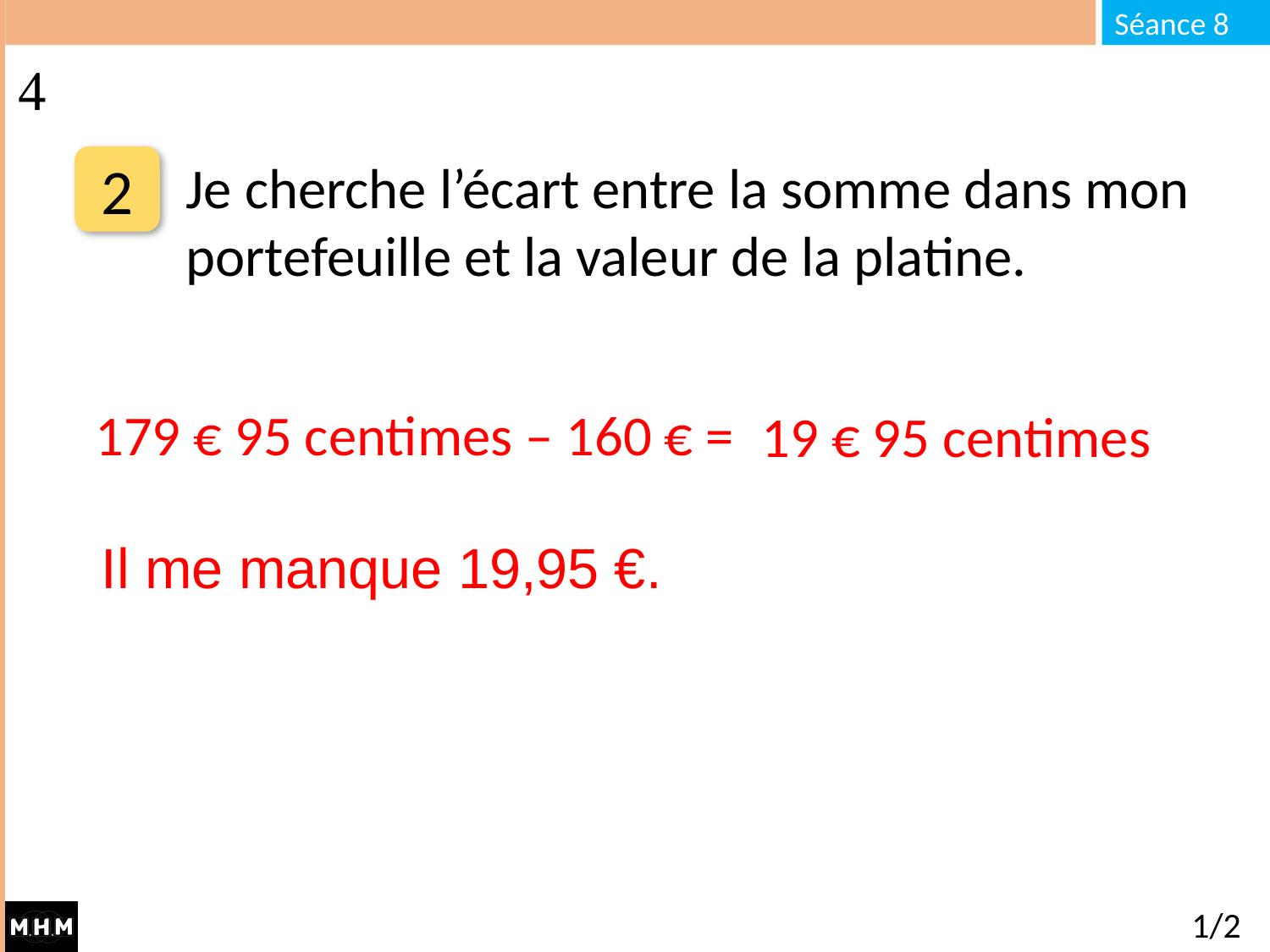

2
Je cherche l’écart entre la somme dans mon portefeuille et la valeur de la platine.
179 € 95 centimes – 160 € =
19 € 95 centimes
Il me manque 19,95 €.
1/2